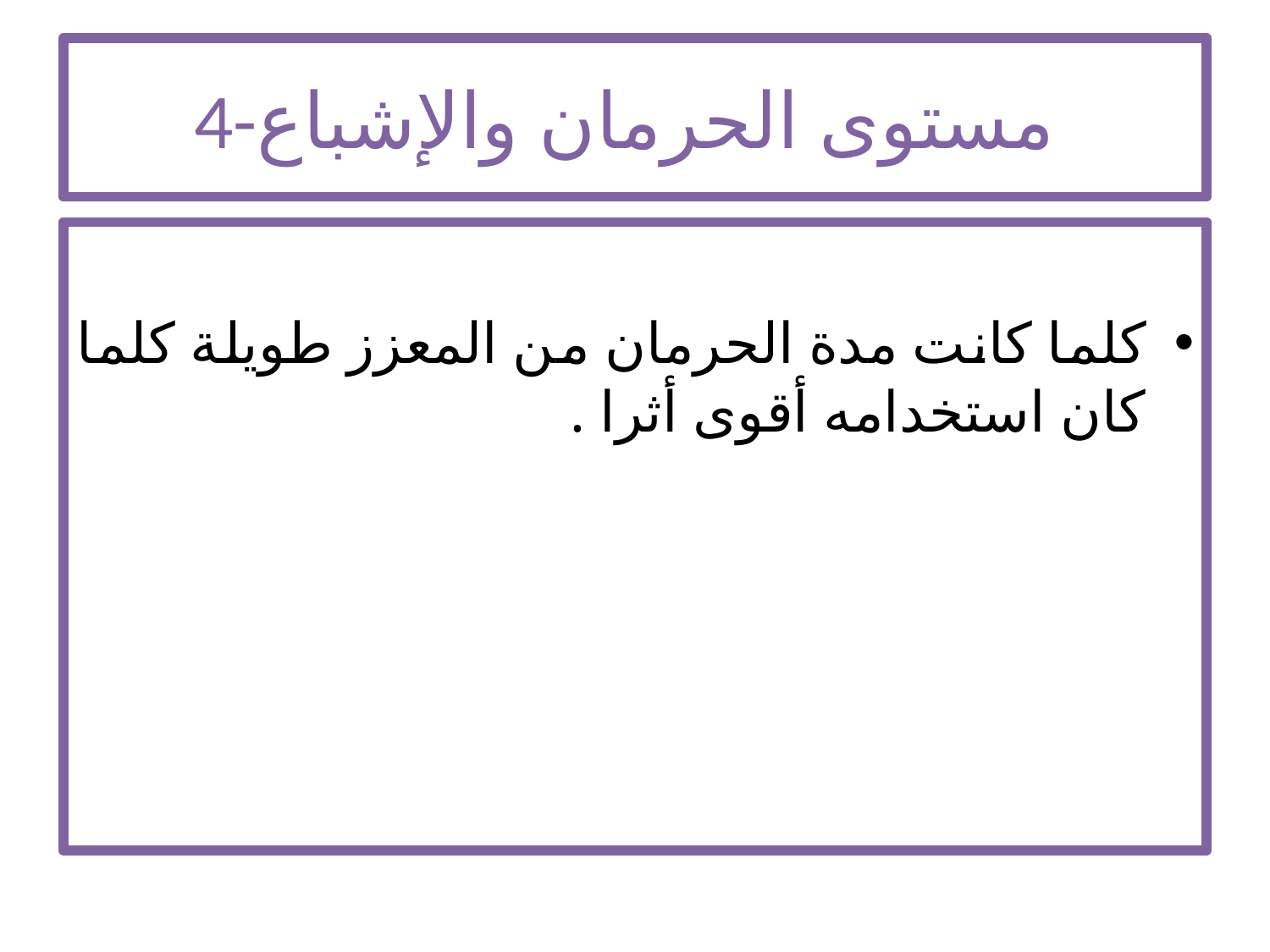

# 4-مستوى الحرمان والإشباع

كلما كانت مدة الحرمان من المعزز طويلة كلما كان استخدامه أقوى أثرا .